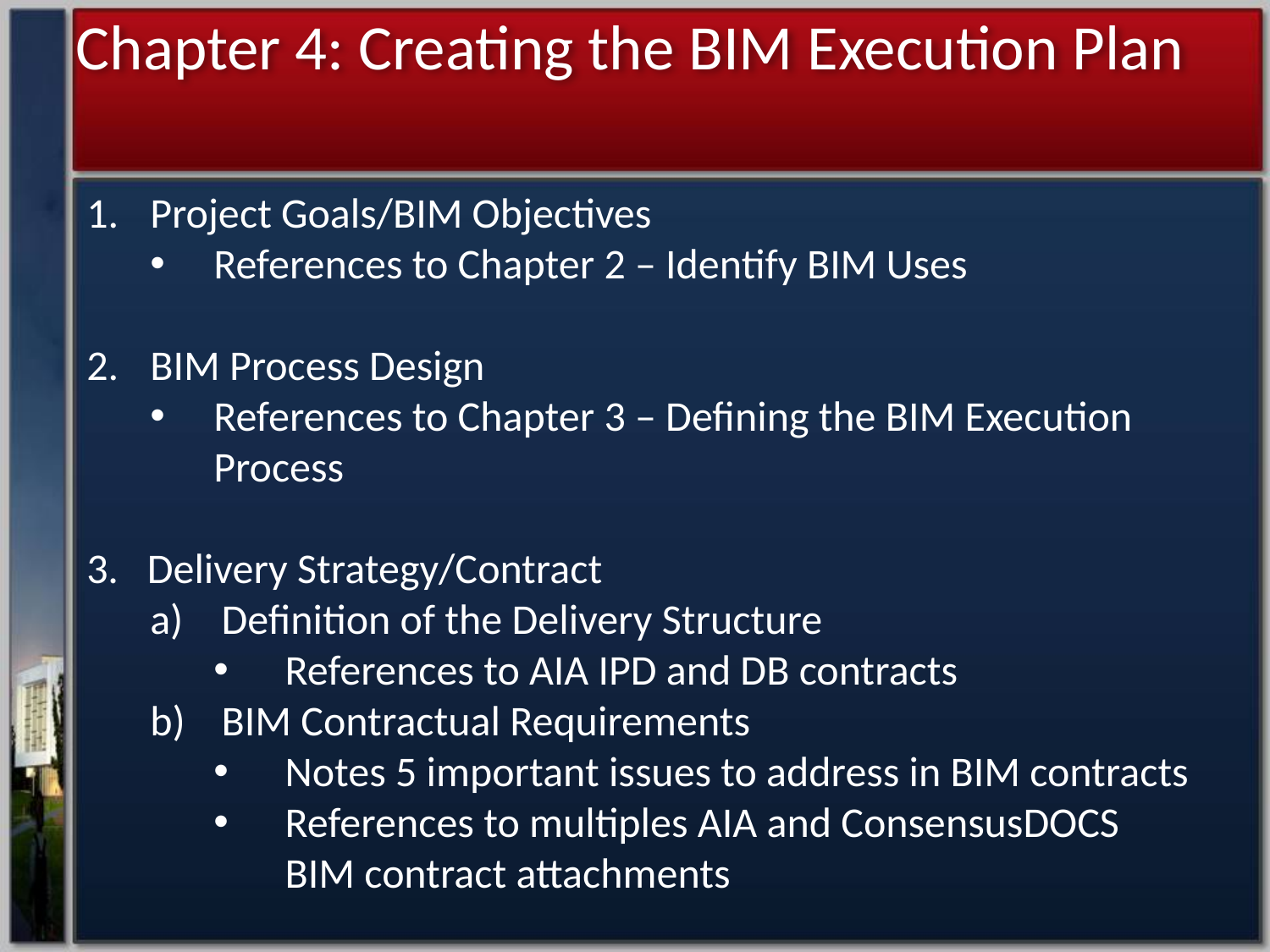

Chapter 4: Creating the BIM Execution Plan
Project Goals/BIM Objectives
References to Chapter 2 – Identify BIM Uses

BIM Process Design
References to Chapter 3 – Defining the BIM Execution Process

3.   Delivery Strategy/Contract
Definition of the Delivery Structure
References to AIA IPD and DB contracts
BIM Contractual Requirements
Notes 5 important issues to address in BIM contracts
References to multiples AIA and ConsensusDOCS BIM contract attachments